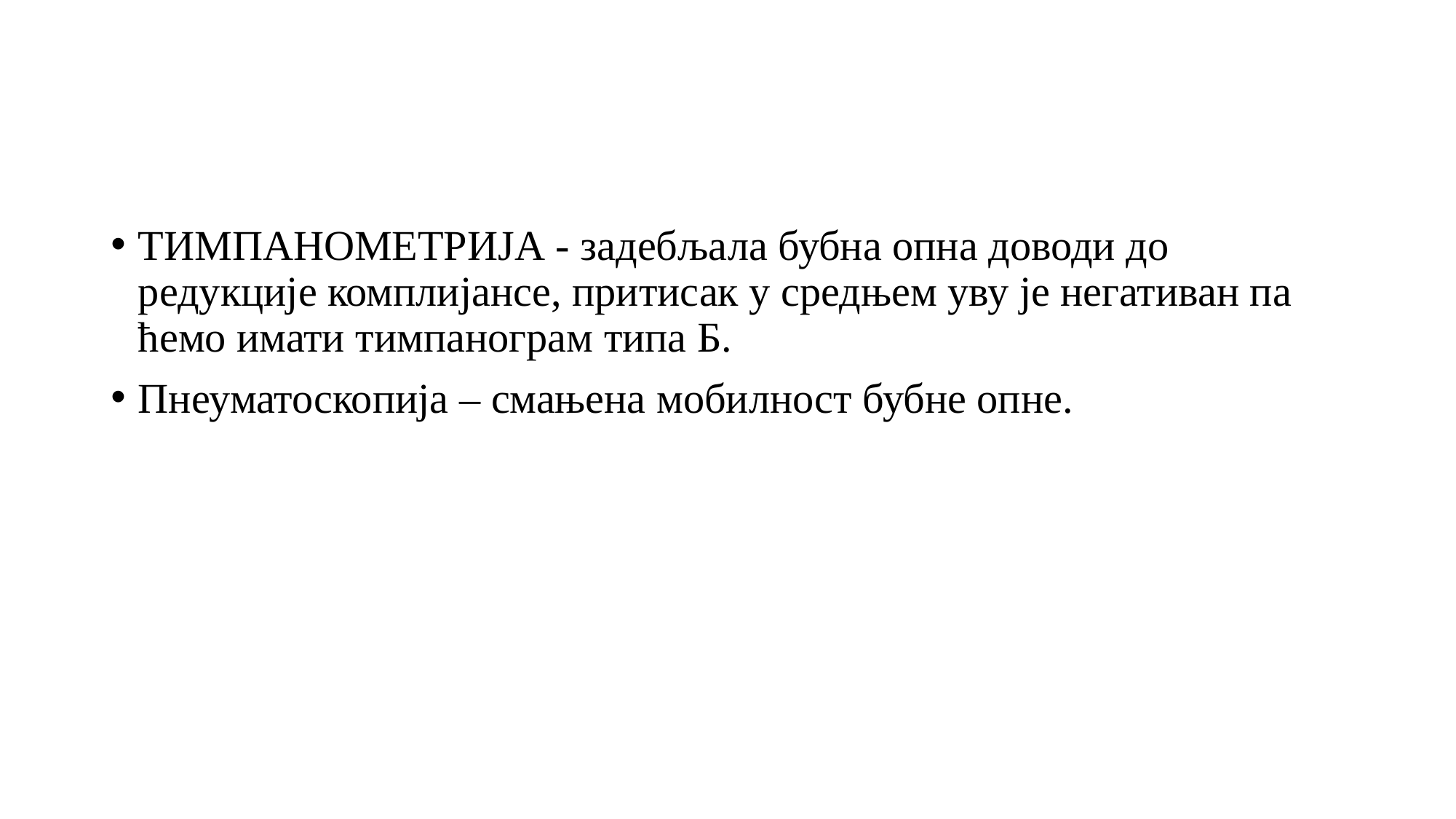

ТИМПАНОМЕТРИЈА - задебљала бубна опна доводи до редукције комплијансе, притисак у средњем уву је негативан па ћемо имати тимпанограм типа Б.
Пнеуматоскопија – смањена мобилност бубне опне.